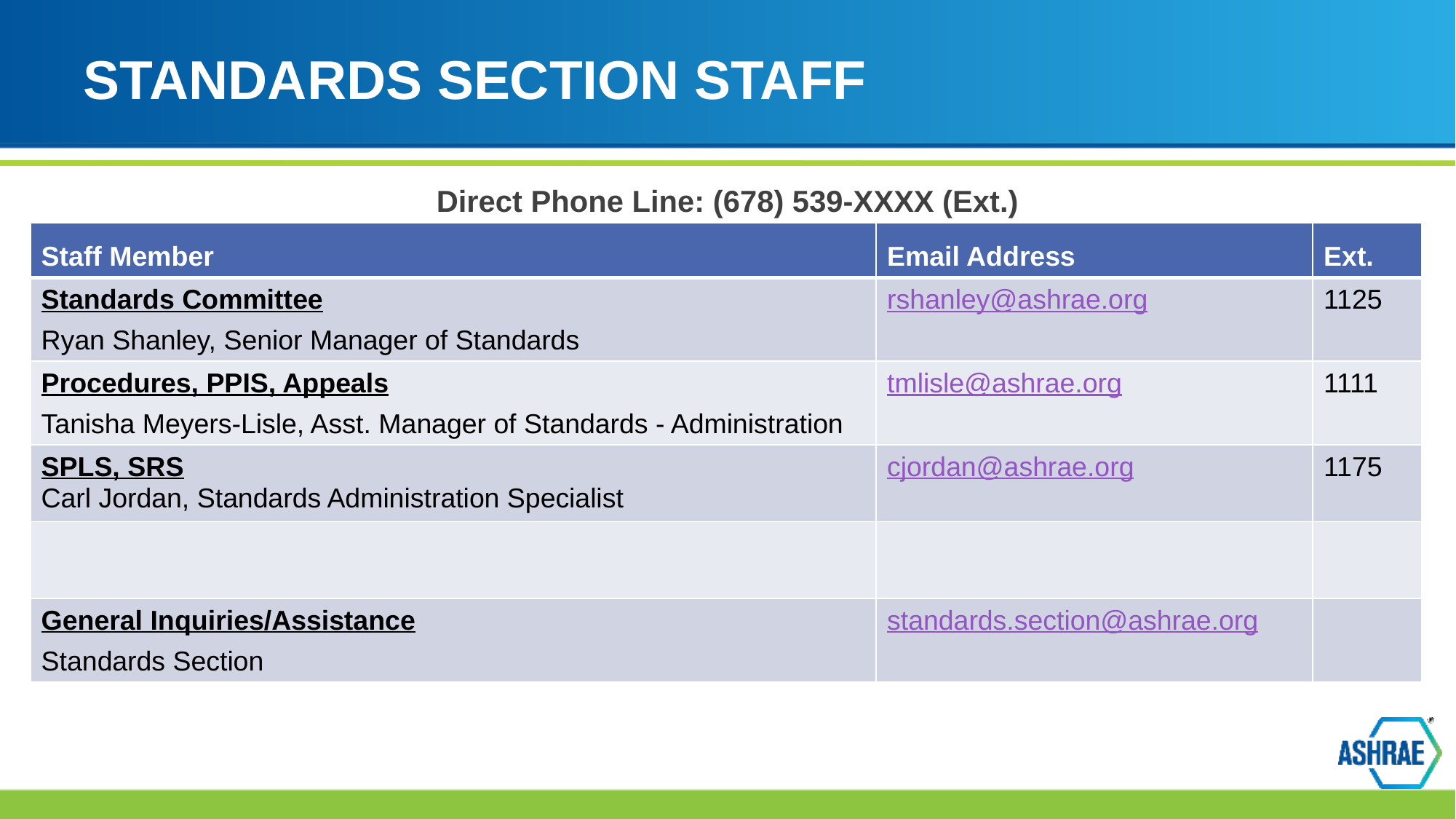

# STANDARDS SECTION STAFF
Direct Phone Line: (678) 539-XXXX (Ext.)
| Staff Member | Email Address | Ext. |
| --- | --- | --- |
| Standards Committee Ryan Shanley, Senior Manager of Standards | rshanley@ashrae.org | 1125 |
| Procedures, PPIS, Appeals Tanisha Meyers-Lisle, Asst. Manager of Standards - Administration | tmlisle@ashrae.org | 1111 |
| SPLS, SRS Carl Jordan, Standards Administration Specialist | cjordan@ashrae.org | 1175 |
|  |  |  |
| General Inquiries/Assistance Standards Section | standards.section@ashrae.org |  |